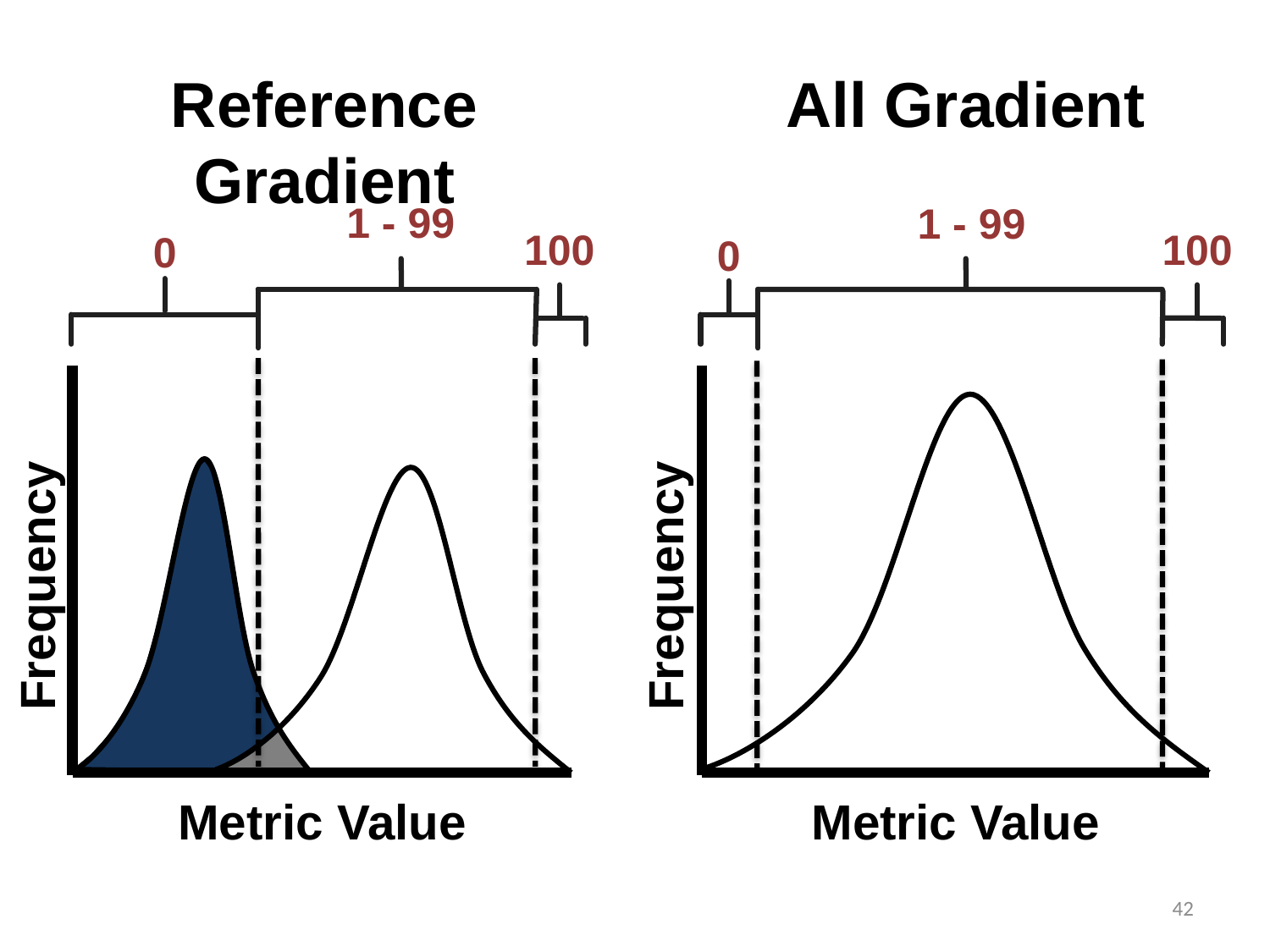

All Gradient
Reference Gradient
1 - 99
100
0

Frequency

Metric Value
1 - 99
100
0

Frequency
Metric Value
42